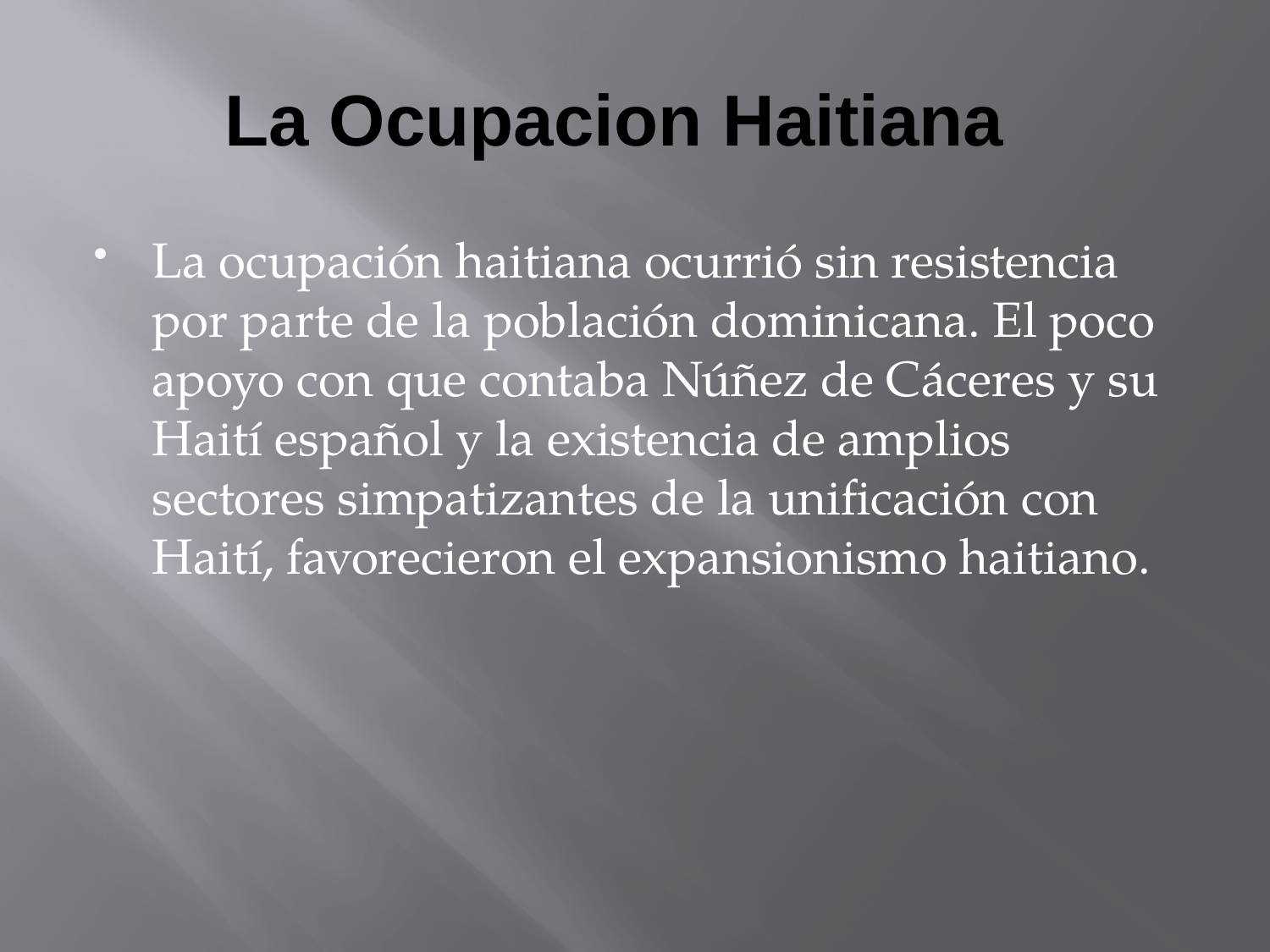

# La Ocupacion Haitiana
La ocupación haitiana ocurrió sin resistencia por parte de la población dominicana. El poco apoyo con que contaba Núñez de Cáceres y su Haití español y la existencia de amplios sectores simpatizantes de la unificación con Haití, favorecieron el expansionismo haitiano.